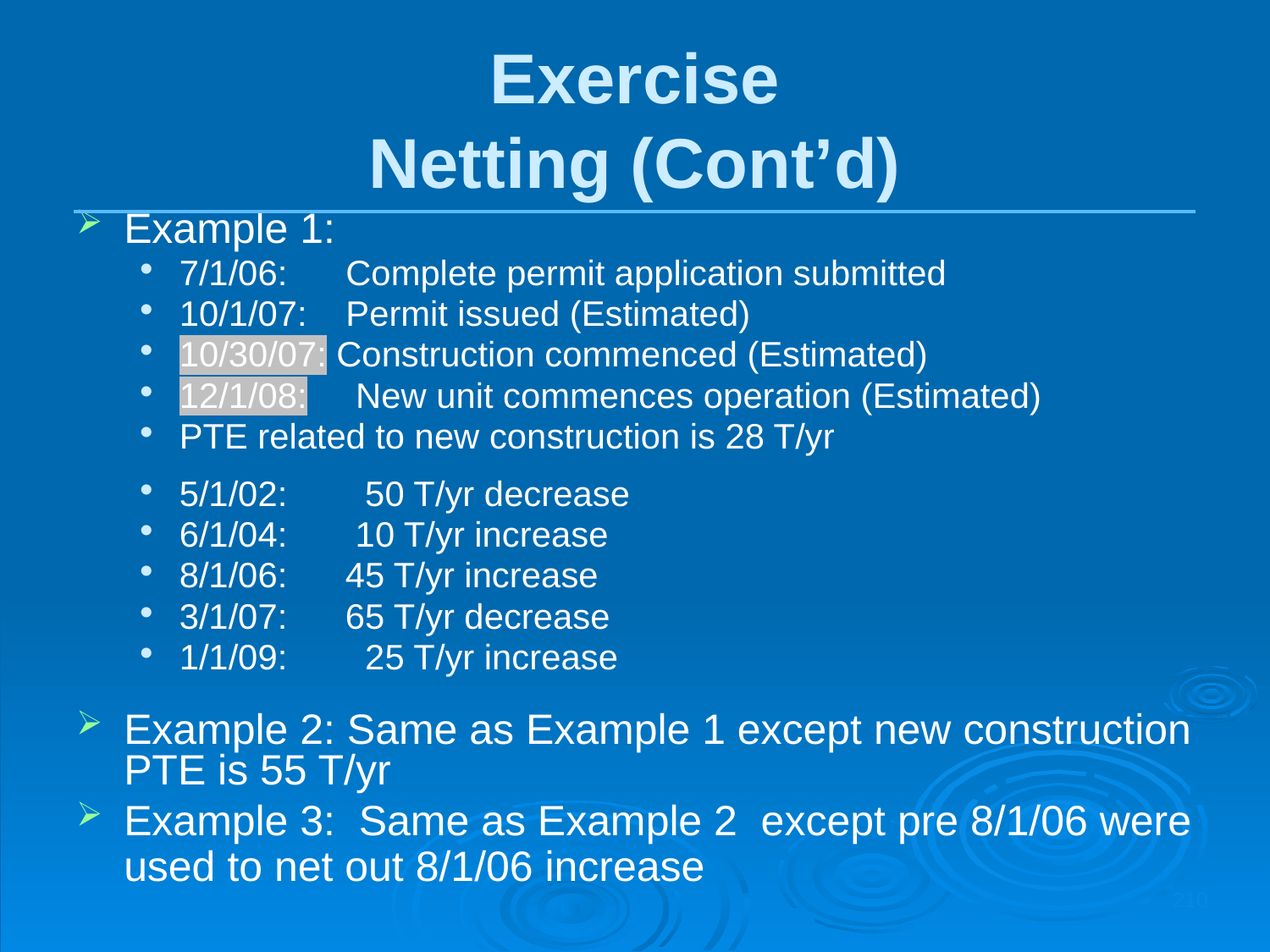

Exercise
Netting (Cont’d)
Example 1:
7/1/06:      Complete permit application submitted
10/1/07:    Permit issued (Estimated)
10/30/07: Construction commenced (Estimated)
12/1/08:     New unit commences operation (Estimated)
PTE related to new construction is 28 T/yr

5/1/02:        50 T/yr decrease
6/1/04:       10 T/yr increase
8/1/06:	    45 T/yr increase
3/1/07:	    65 T/yr decrease
1/1/09:        25 T/yr increase

Example 2: Same as Example 1 except new construction PTE is 55 T/yr
Example 3:  Same as Example 2  except pre 8/1/06 were used to net out 8/1/06 increase

210